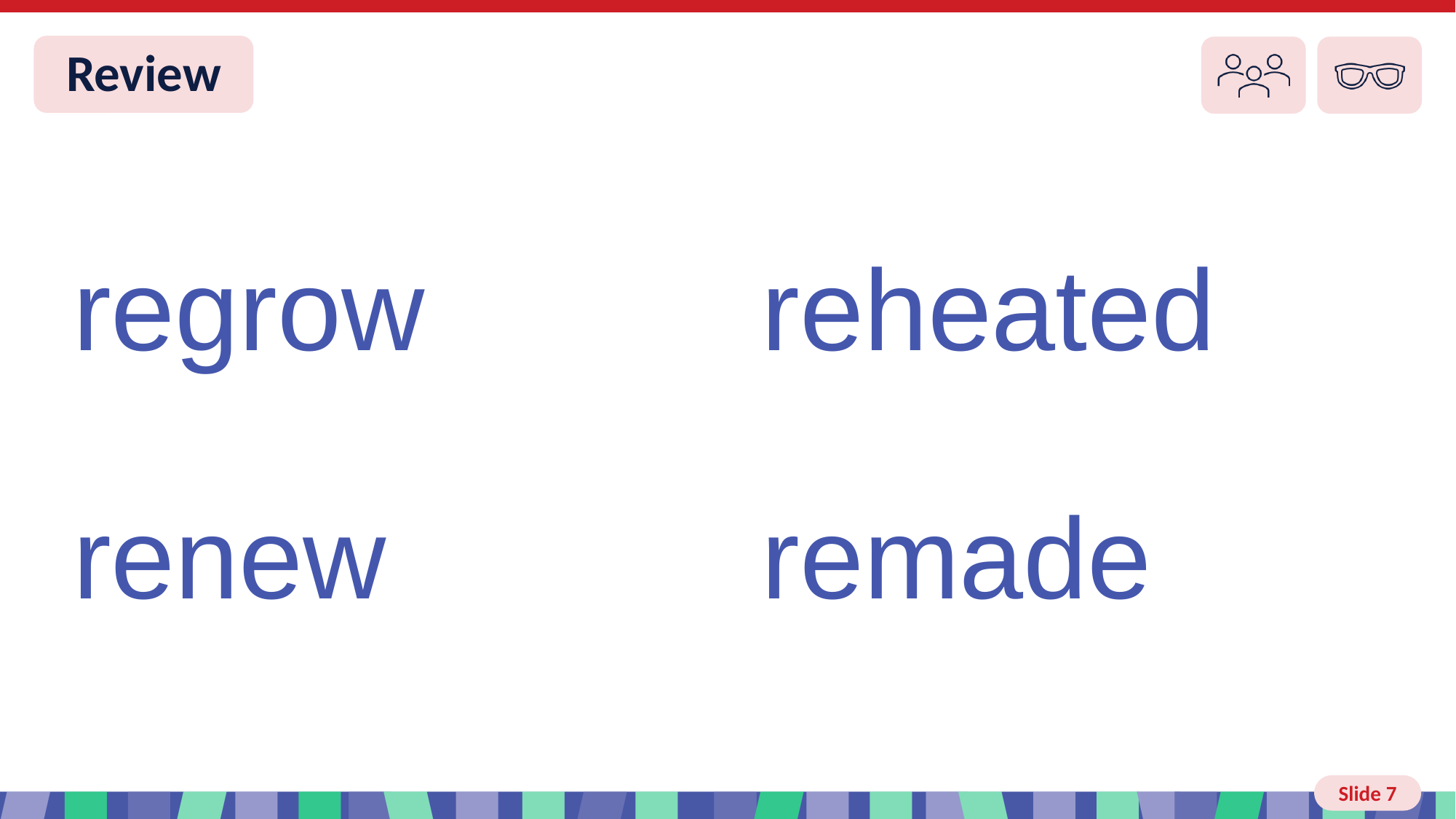

Slide 7 Review You do
reheated
regrow
remade
renew